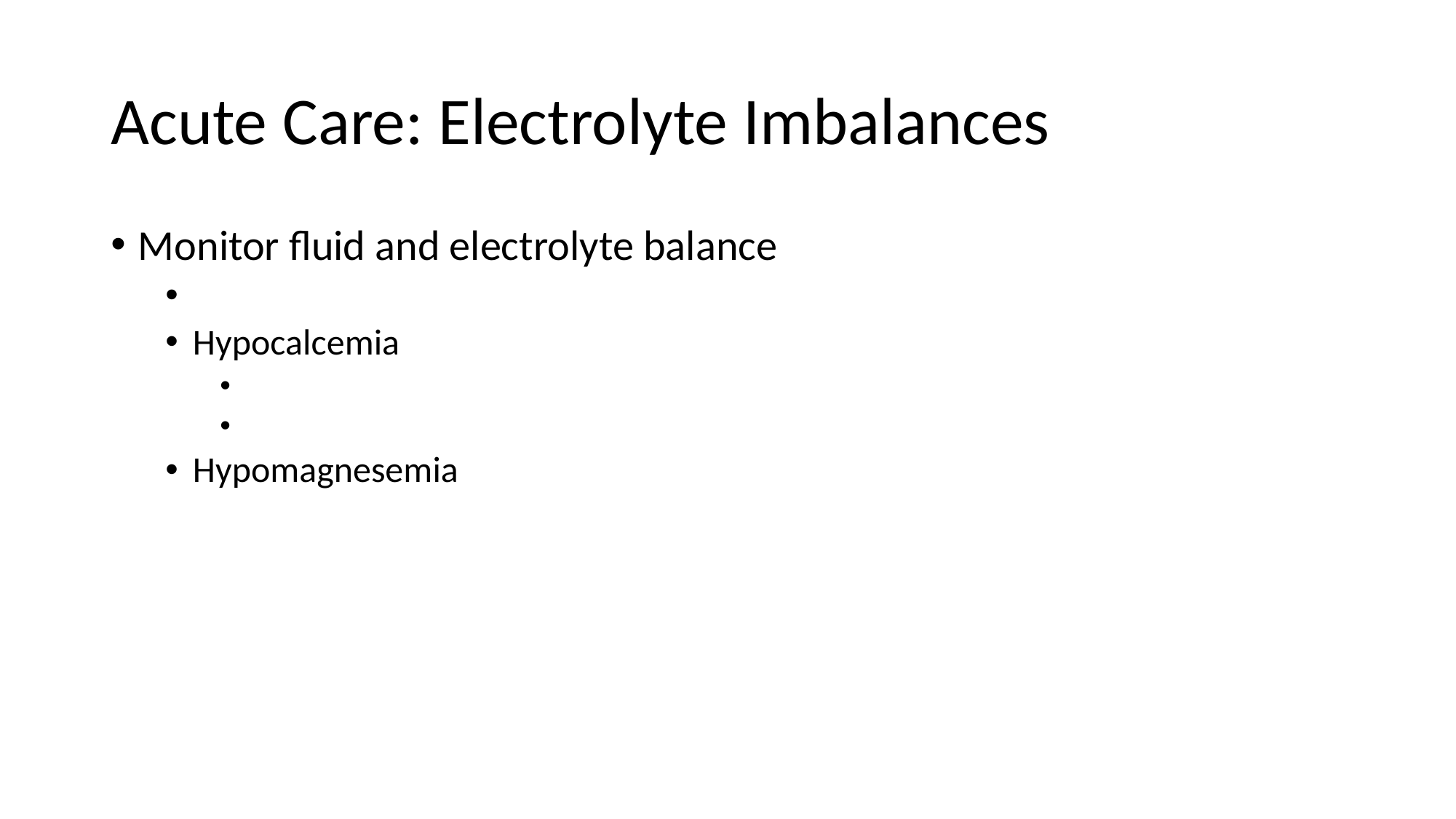

# Acute Care: Electrolyte Imbalances
Monitor fluid and electrolyte balance

Hypocalcemia

Hypomagnesemia